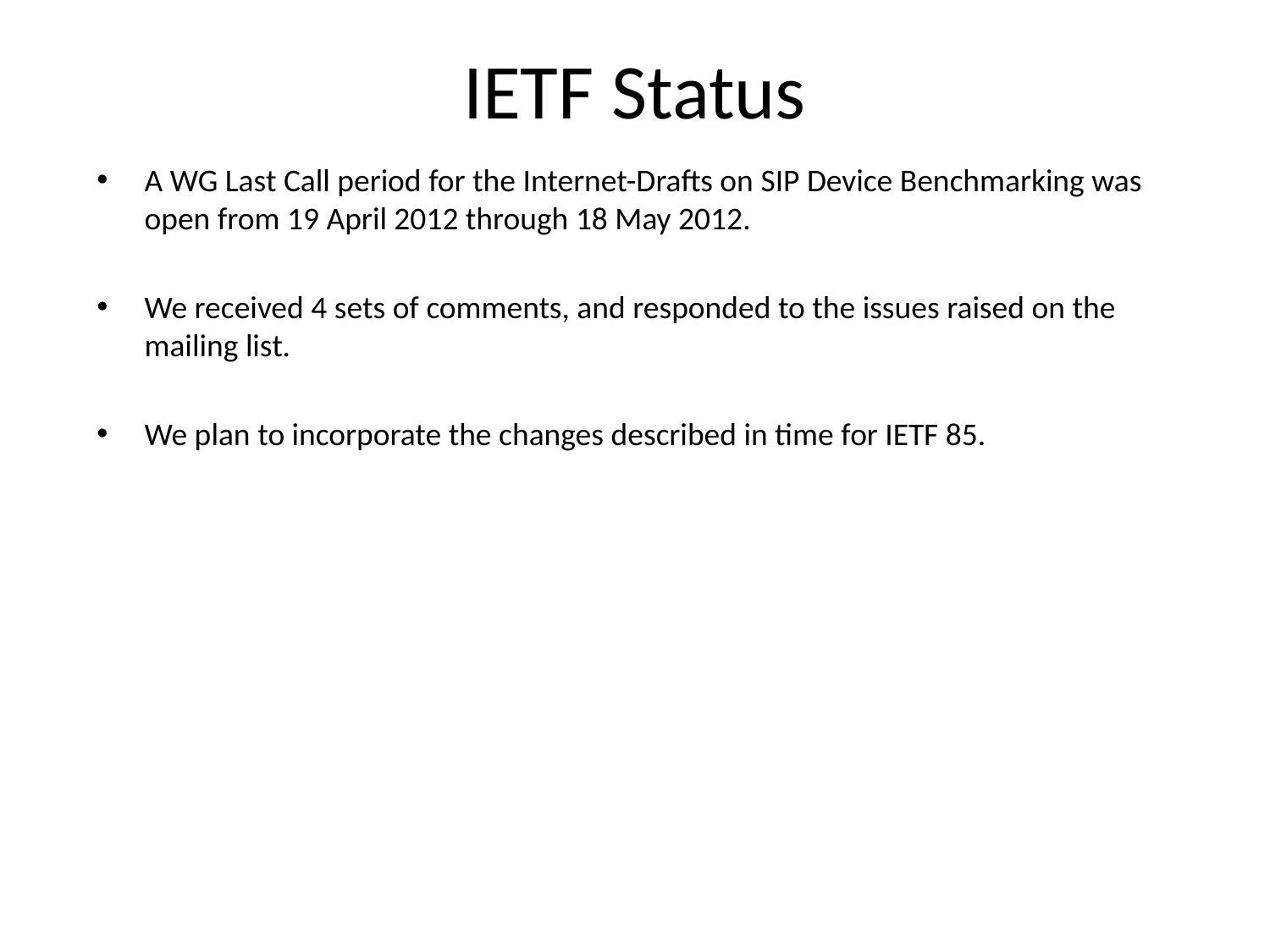

# IETF Status
A WG Last Call period for the Internet-Drafts on SIP Device Benchmarking was open from 19 April 2012 through 18 May 2012.

We received 4 sets of comments, and responded to the issues raised on the mailing list.

We plan to incorporate the changes described in time for IETF 85.